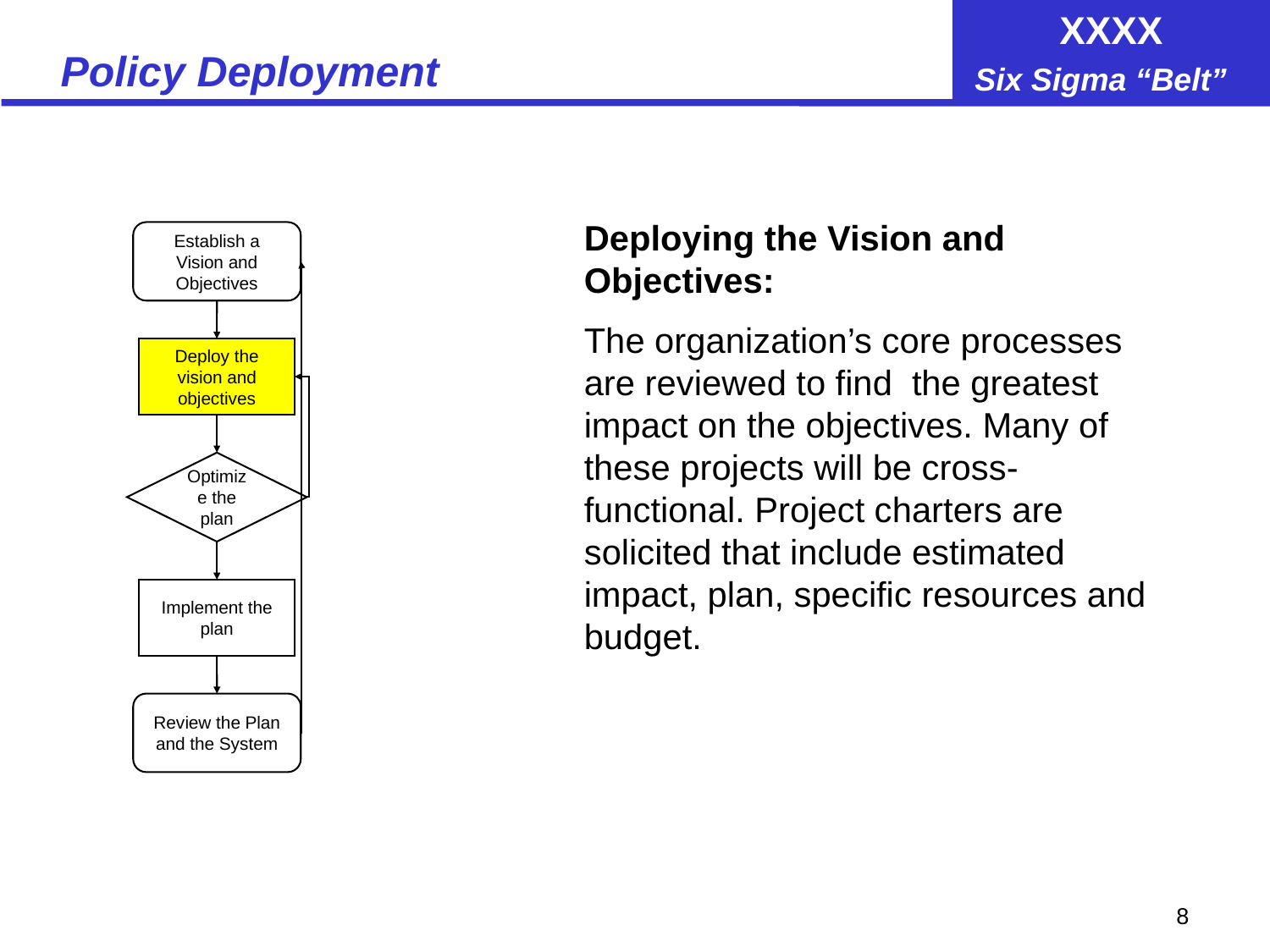

# Policy Deployment
Deploying the Vision and Objectives:
The organization’s core processes are reviewed to find  the greatest impact on the objectives. Many of these projects will be cross-functional. Project charters are solicited that include estimated impact, plan, specific resources and budget.
Establish a Vision and Objectives
Deploy the vision and objectives
Optimize the plan
Implement the plan
Review the Plan and the System